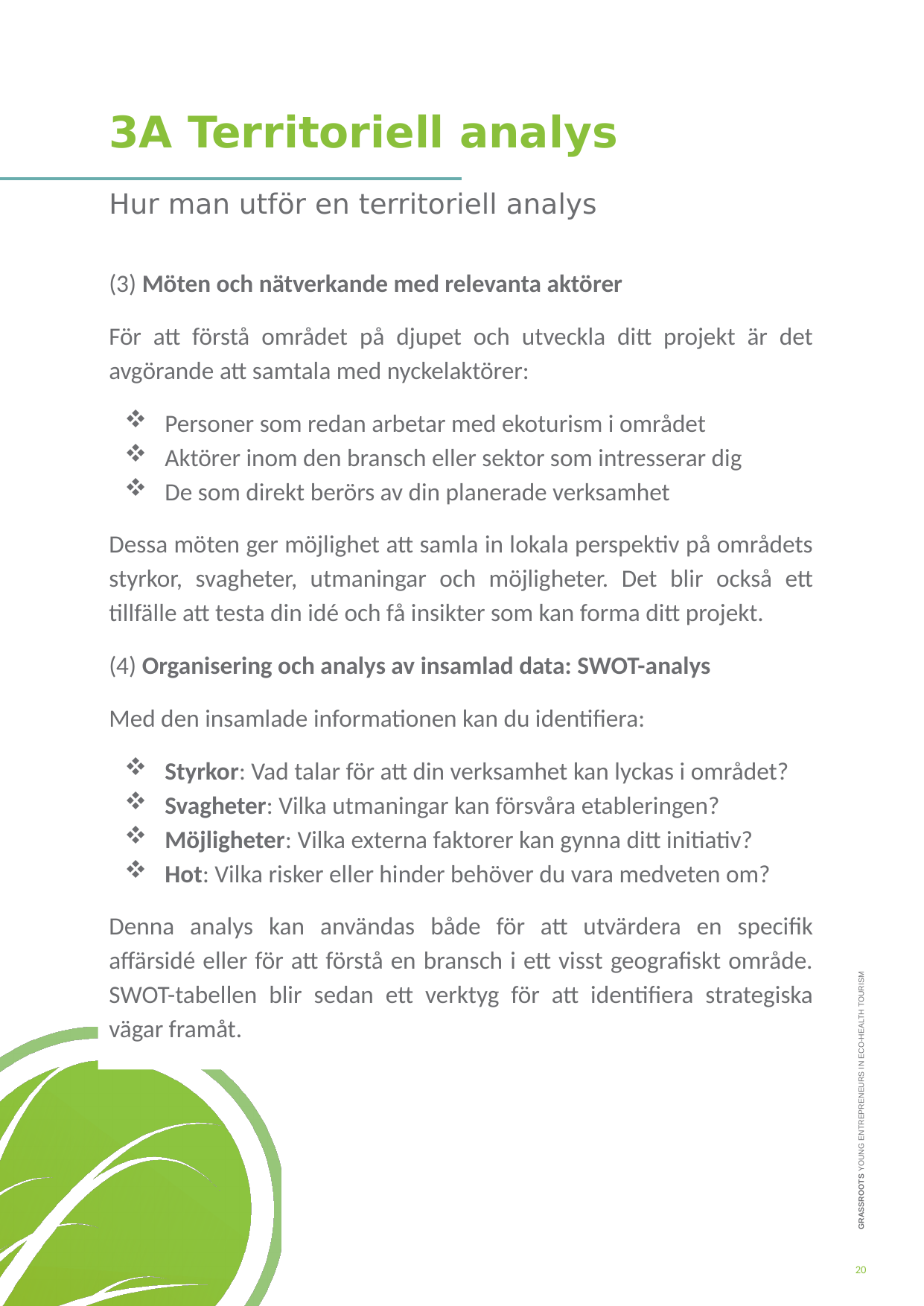

3A Territoriell analys
Hur man utför en territoriell analys
(3) Möten och nätverkande med relevanta aktörer
För att förstå området på djupet och utveckla ditt projekt är det avgörande att samtala med nyckelaktörer:
Personer som redan arbetar med ekoturism i området
Aktörer inom den bransch eller sektor som intresserar dig
De som direkt berörs av din planerade verksamhet
Dessa möten ger möjlighet att samla in lokala perspektiv på områdets styrkor, svagheter, utmaningar och möjligheter. Det blir också ett tillfälle att testa din idé och få insikter som kan forma ditt projekt.
(4) Organisering och analys av insamlad data: SWOT-analys
Med den insamlade informationen kan du identifiera:
Styrkor: Vad talar för att din verksamhet kan lyckas i området?
Svagheter: Vilka utmaningar kan försvåra etableringen?
Möjligheter: Vilka externa faktorer kan gynna ditt initiativ?
Hot: Vilka risker eller hinder behöver du vara medveten om?
Denna analys kan användas både för att utvärdera en specifik affärsidé eller för att förstå en bransch i ett visst geografiskt område. SWOT-tabellen blir sedan ett verktyg för att identifiera strategiska vägar framåt.

20